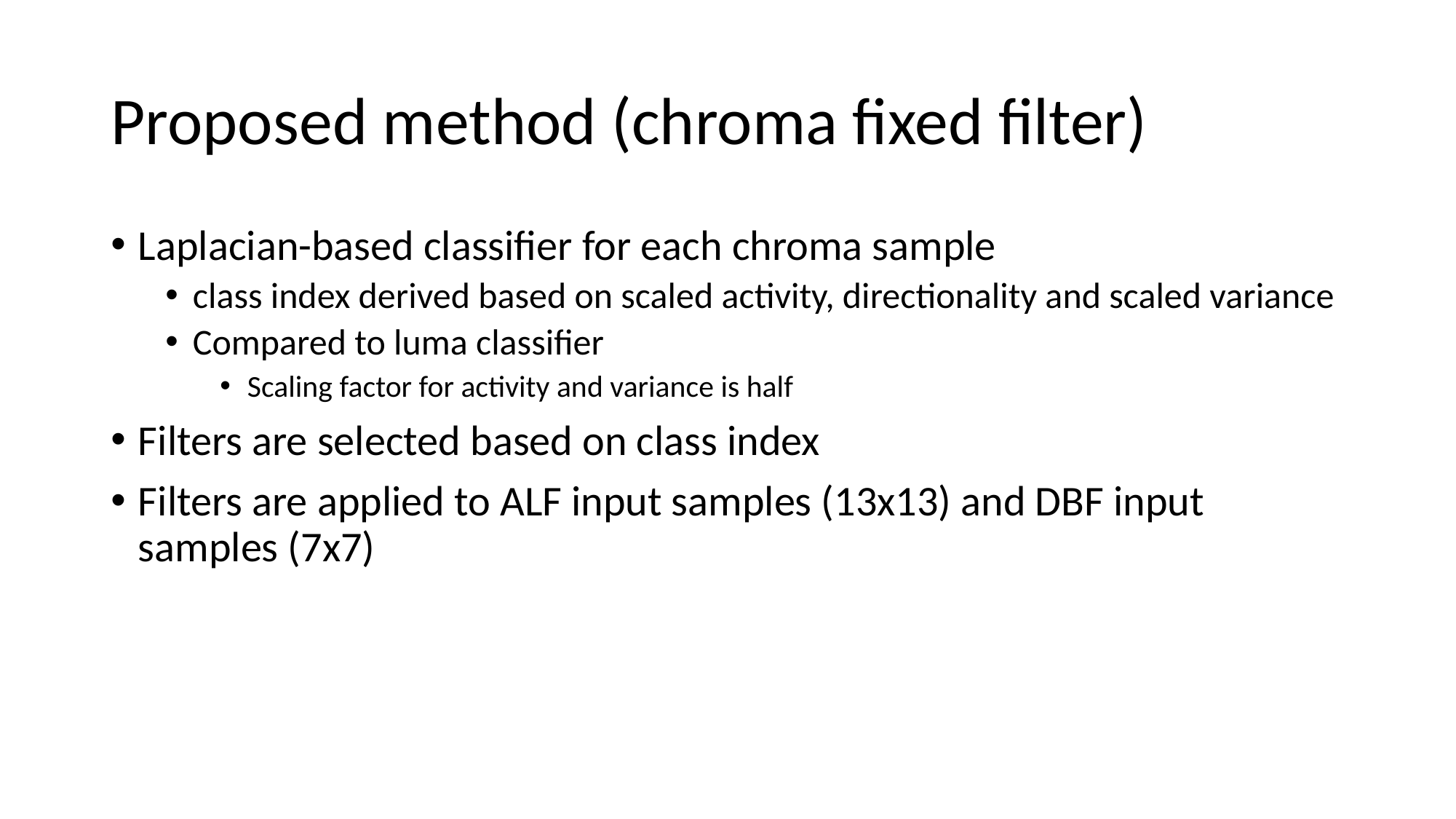

# Proposed method (chroma fixed filter)
Laplacian-based classifier for each chroma sample
class index derived based on scaled activity, directionality and scaled variance
Compared to luma classifier
Scaling factor for activity and variance is half
Filters are selected based on class index
Filters are applied to ALF input samples (13x13) and DBF input samples (7x7)